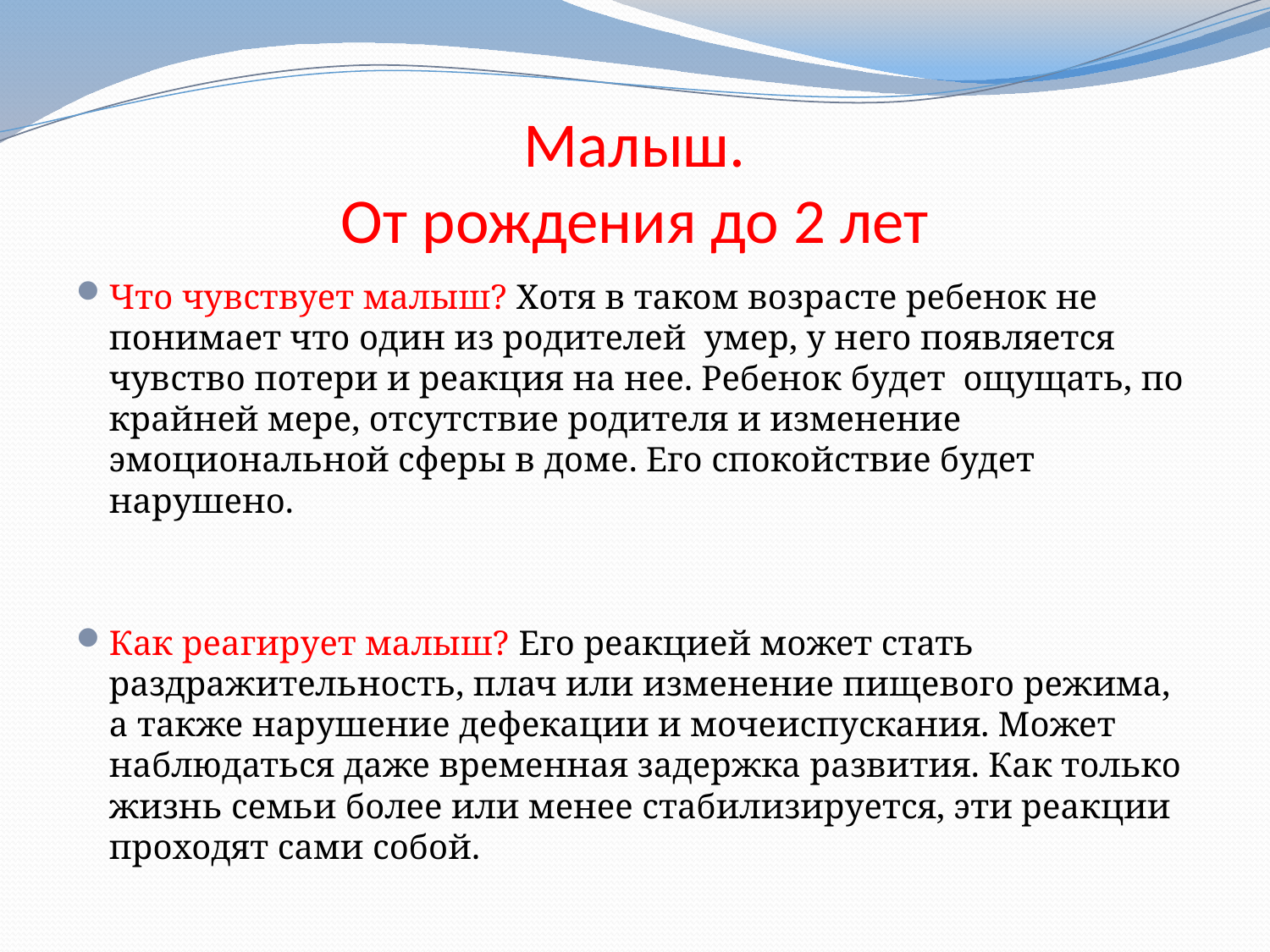

# Малыш. От рождения до 2 лет
Что чувствует малыш? Хотя в таком возрасте ребенок не понимает что один из родителей  умер, у него появляется чувство потери и реакция на нее. Ребенок будет  ощущать, по крайней мере, отсутствие родителя и изменение эмоциональной сферы в доме. Его спокойствие будет нарушено.

Как реагирует малыш? Его реакцией может стать раздражительность, плач или изменение пищевого режима, а также нарушение дефекации и мочеиспускания. Может наблюдаться даже временная задержка развития. Как только жизнь семьи более или менее стабилизируется, эти реакции проходят сами собой.